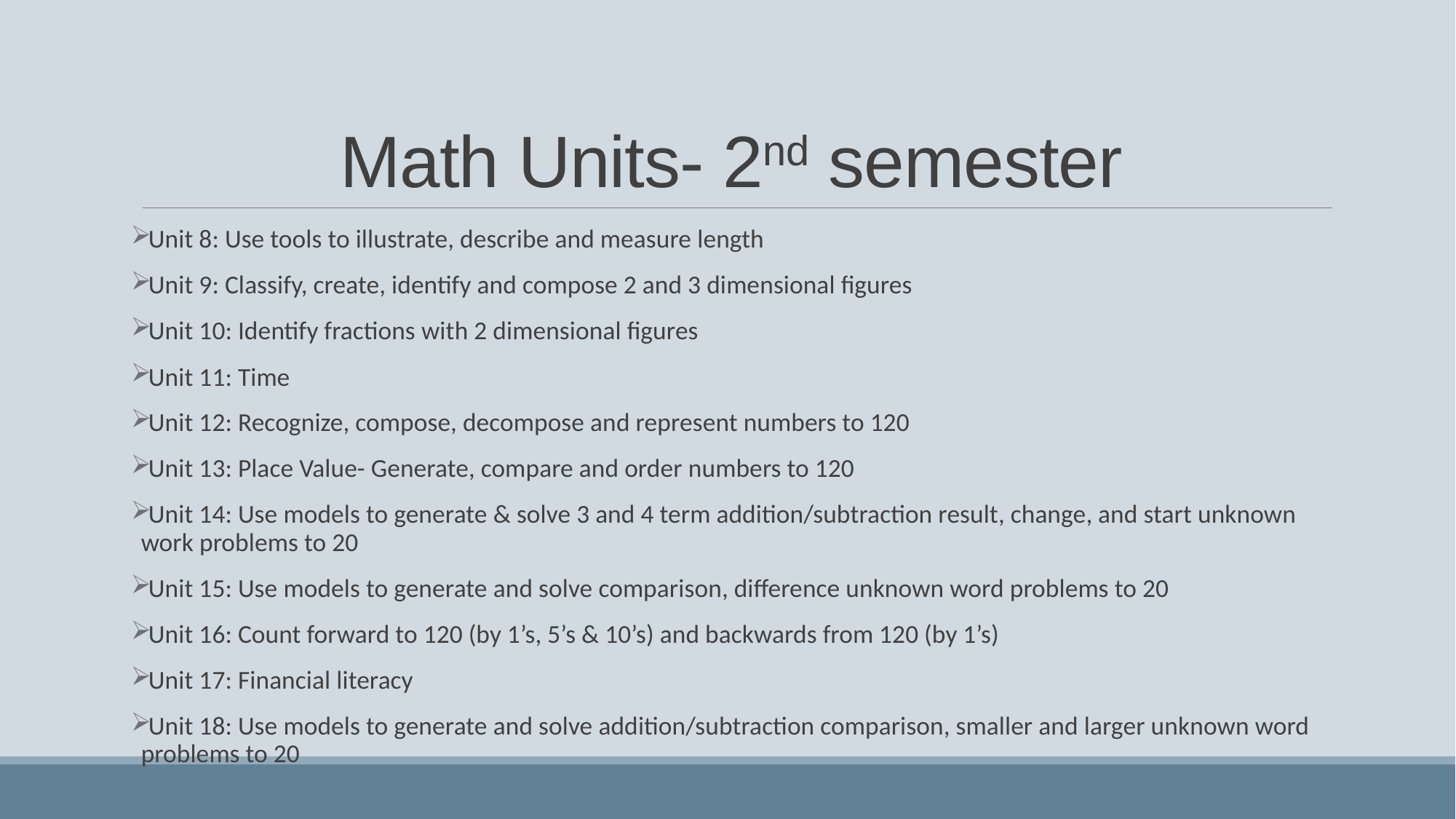

# Math Units- 2nd semester
Unit 8: Use tools to illustrate, describe and measure length
Unit 9: Classify, create, identify and compose 2 and 3 dimensional figures
Unit 10: Identify fractions with 2 dimensional figures
Unit 11: Time
Unit 12: Recognize, compose, decompose and represent numbers to 120
Unit 13: Place Value- Generate, compare and order numbers to 120
Unit 14: Use models to generate & solve 3 and 4 term addition/subtraction result, change, and start unknown work problems to 20
Unit 15: Use models to generate and solve comparison, difference unknown word problems to 20
Unit 16: Count forward to 120 (by 1’s, 5’s & 10’s) and backwards from 120 (by 1’s)
Unit 17: Financial literacy
Unit 18: Use models to generate and solve addition/subtraction comparison, smaller and larger unknown word problems to 20